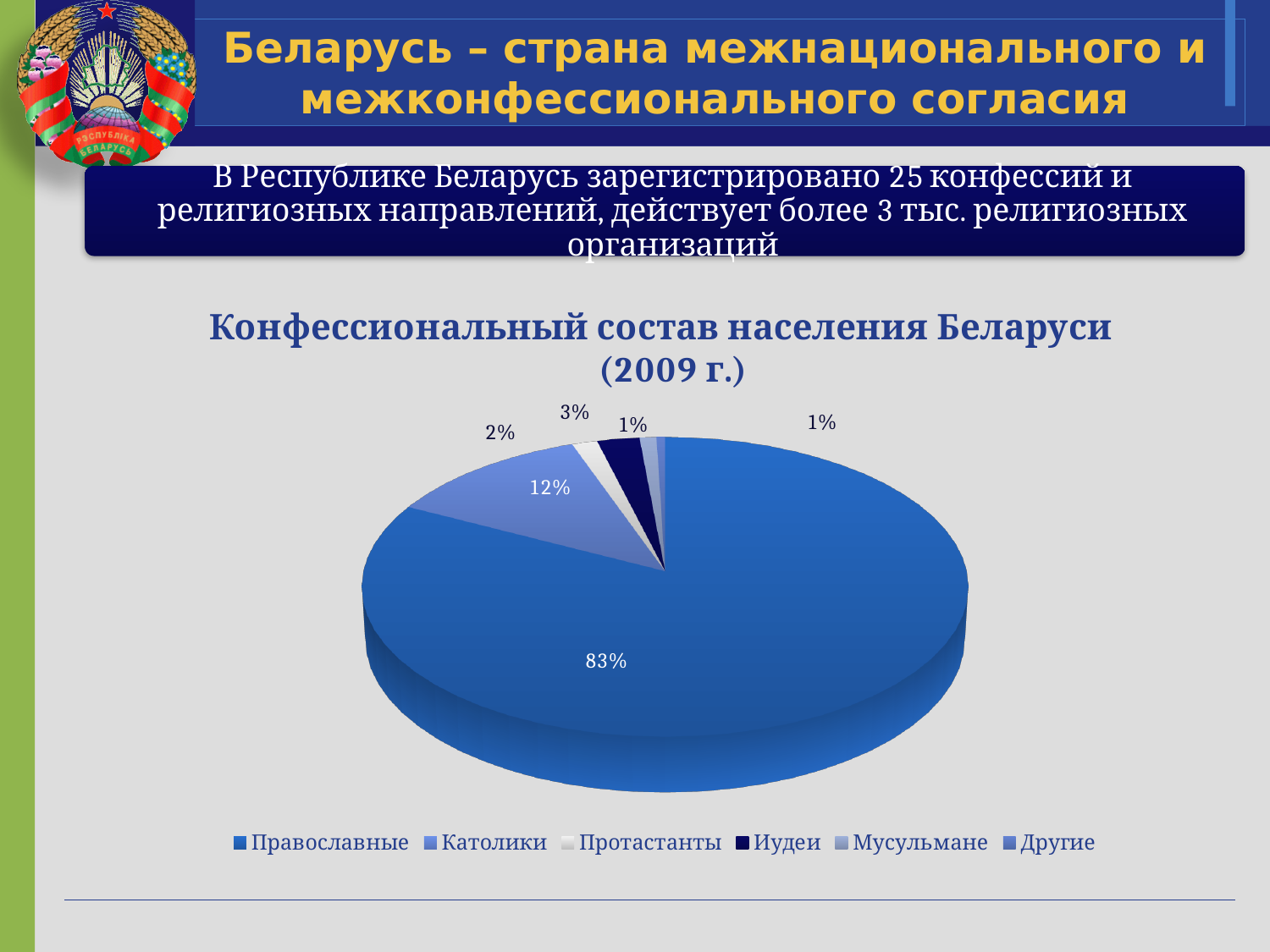

# Беларусь – страна межнационального и межконфессионального согласия

В Республике Беларусь зарегистрировано 25 конфессий и религиозных направлений, действует более 3 тыс. религиозных организаций

[unsupported chart]